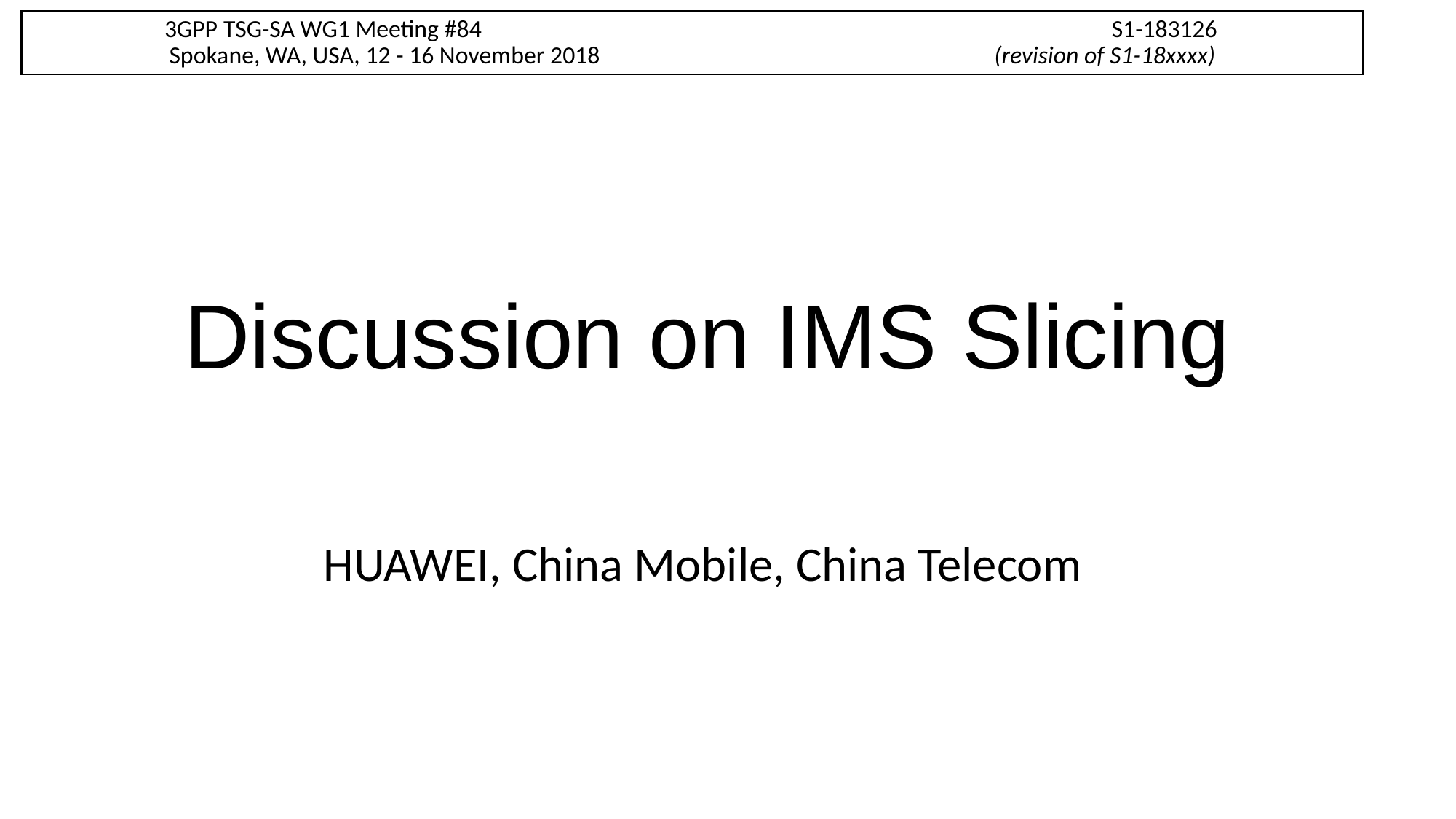

3GPP TSG-SA WG1 Meeting #84 	                                                                                                               S1-183126
Spokane, WA, USA, 12 - 16 November 2018                                                                    	(revision of S1-18xxxx)
# Discussion on IMS Slicing
HUAWEI, China Mobile, China Telecom